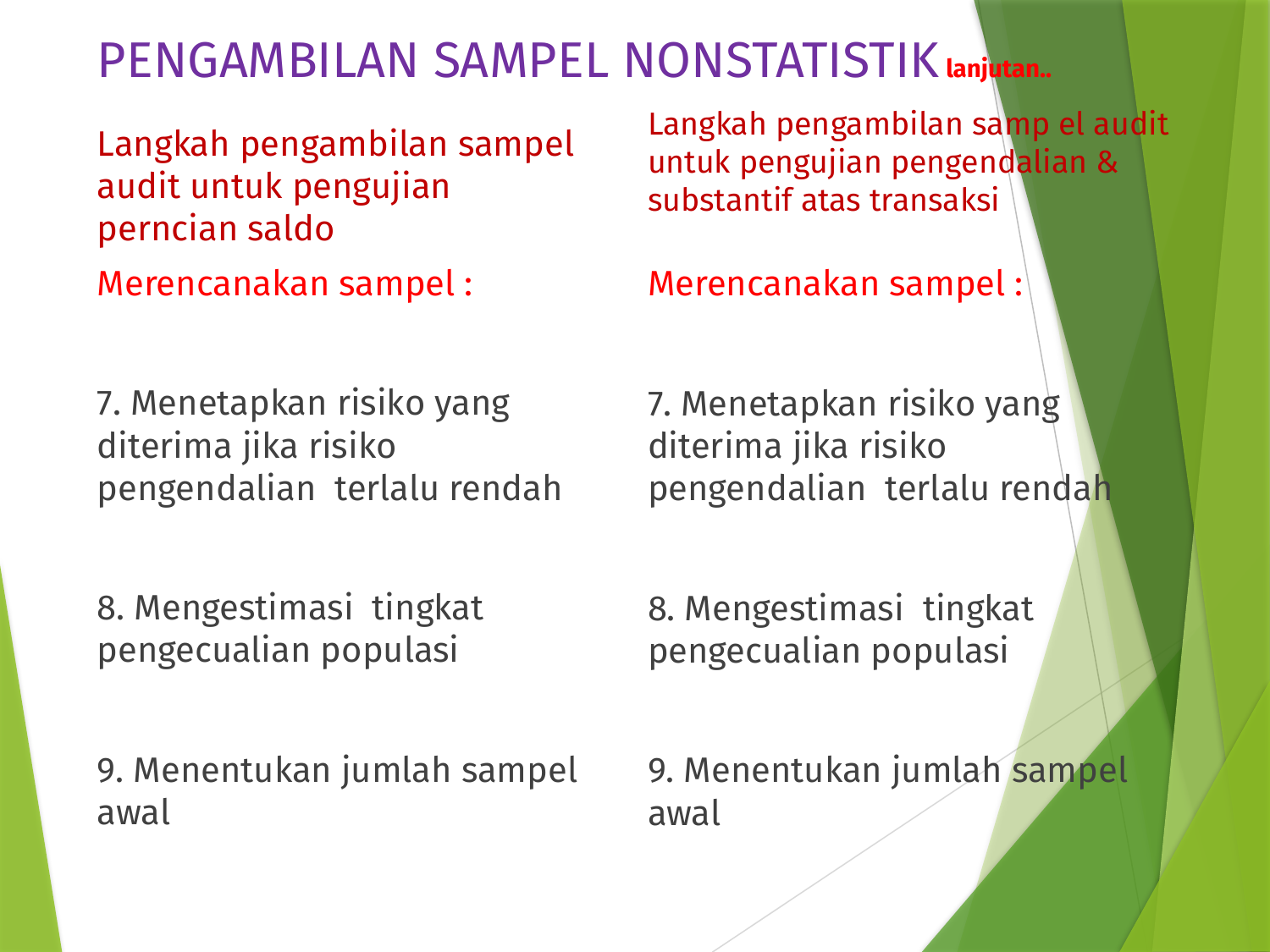

# PENGAMBILAN SAMPEL NONSTATISTIK lanjutan..
Langkah pengambilan sampel audit untuk pengujian perncian saldo

Langkah pengambilan samp el audit untuk pengujian pengendalian & substantif atas transaksi

Merencanakan sampel :

7. Menetapkan risiko yang diterima jika risiko pengendalian  terlalu rendah

8. Mengestimasi  tingkat pengecualian populasi

9. Menentukan jumlah sampel awal
Merencanakan sampel :

7. Menetapkan risiko yang diterima jika risiko pengendalian  terlalu rendah

8. Mengestimasi  tingkat pengecualian populasi

9. Menentukan jumlah sampel awal